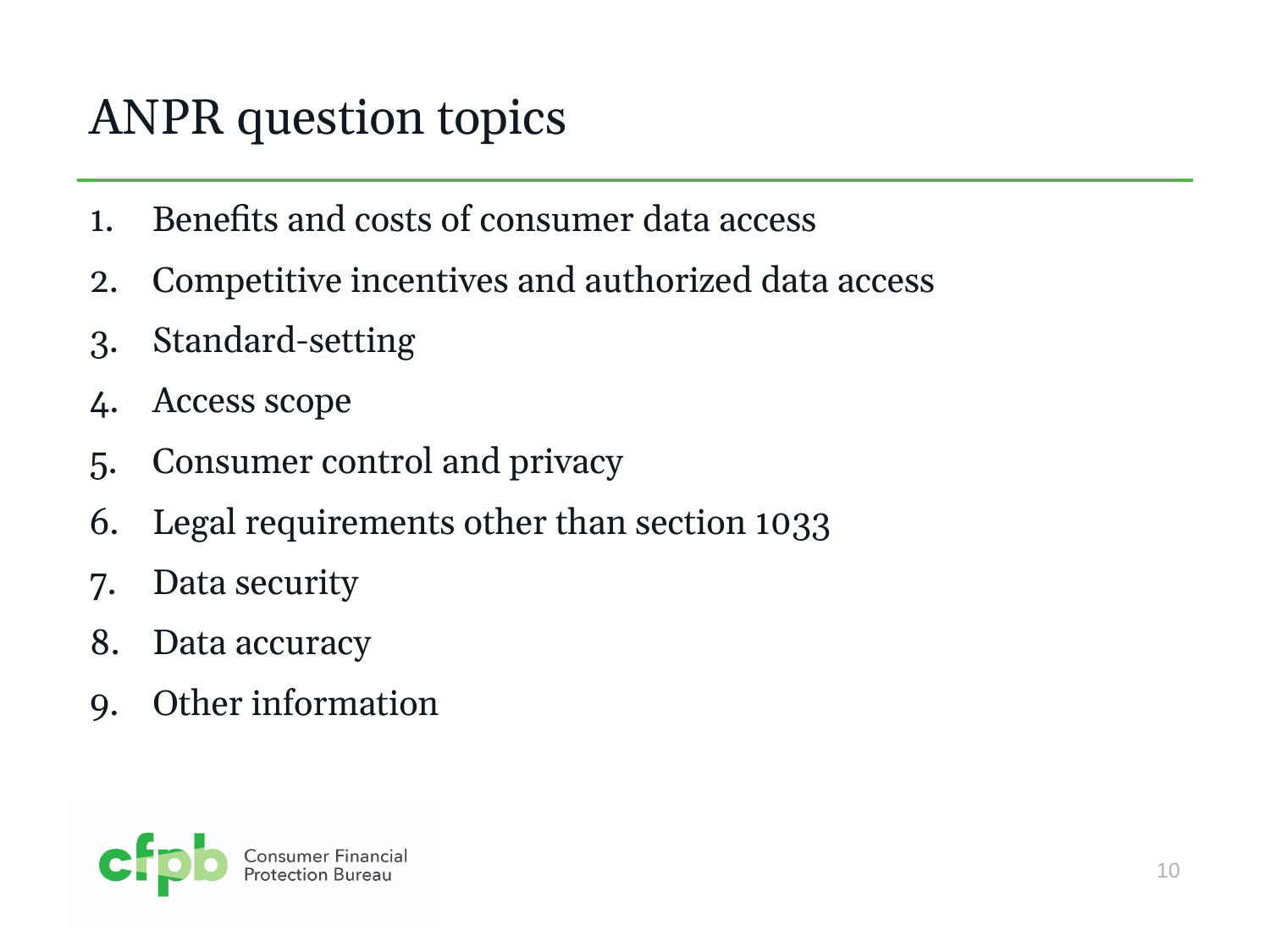

# ANPR question topics
Benefits and costs of consumer data access
Competitive incentives and authorized data access
Standard-setting
Access scope
Consumer control and privacy
Legal requirements other than section 1033
Data security
Data accuracy
Other information

10